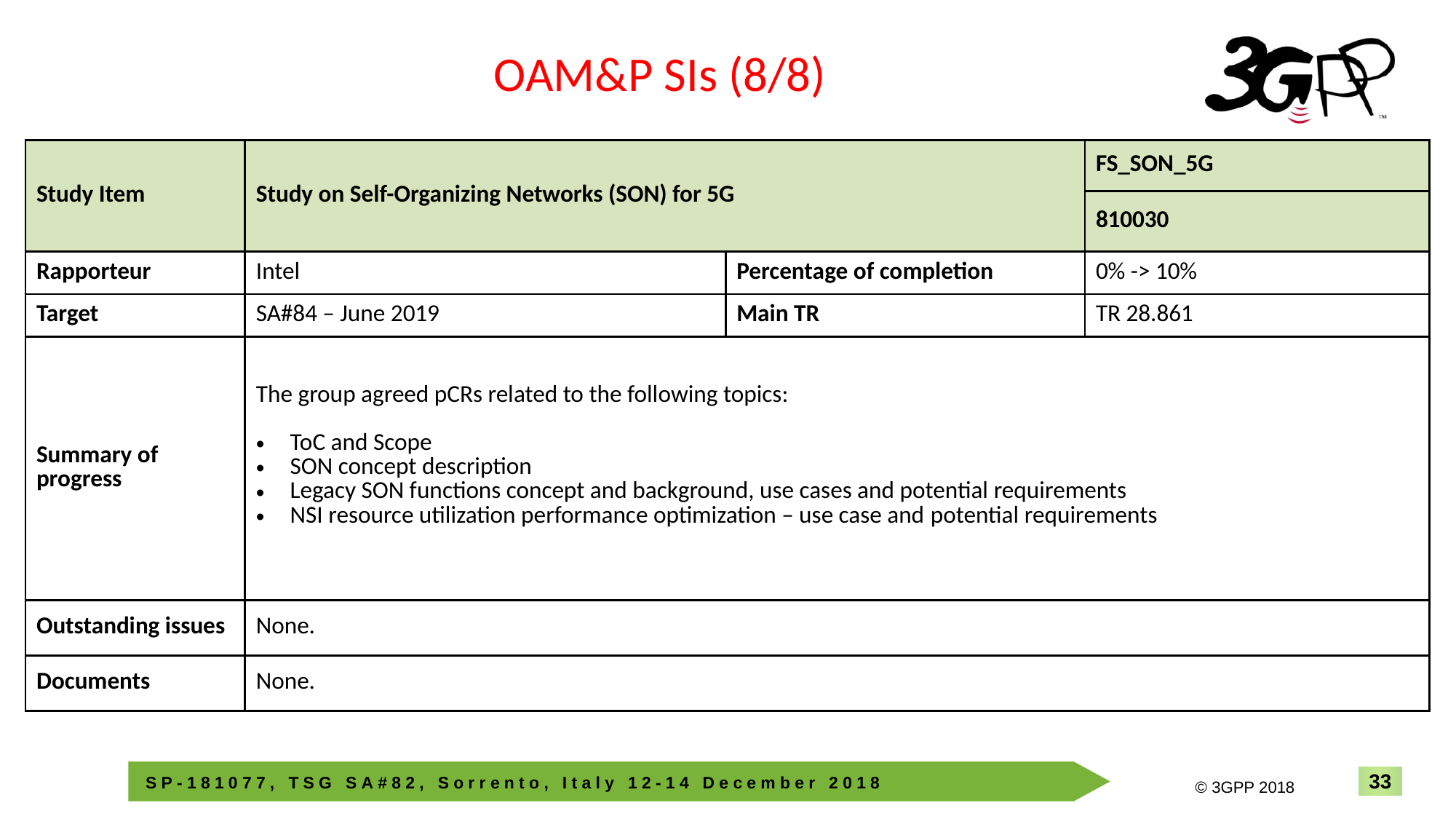

OAM&P SIs (8/8)
| Study Item | Study on Self-Organizing Networks (SON) for 5G |  | FS\_SON\_5G |
| --- | --- | --- | --- |
|  |  |  | 810030 |
| Rapporteur | Intel | Percentage of completion | 0% -> 10% |
| Target | SA#84 – June 2019 | Main TR | TR 28.861 |
| Summary of progress | The group agreed pCRs related to the following topics: ToC and Scope SON concept description Legacy SON functions concept and background, use cases and potential requirements NSI resource utilization performance optimization – use case and potential requirements |  |  |
| Outstanding issues | None. |  |  |
| Documents | None. |  |  |